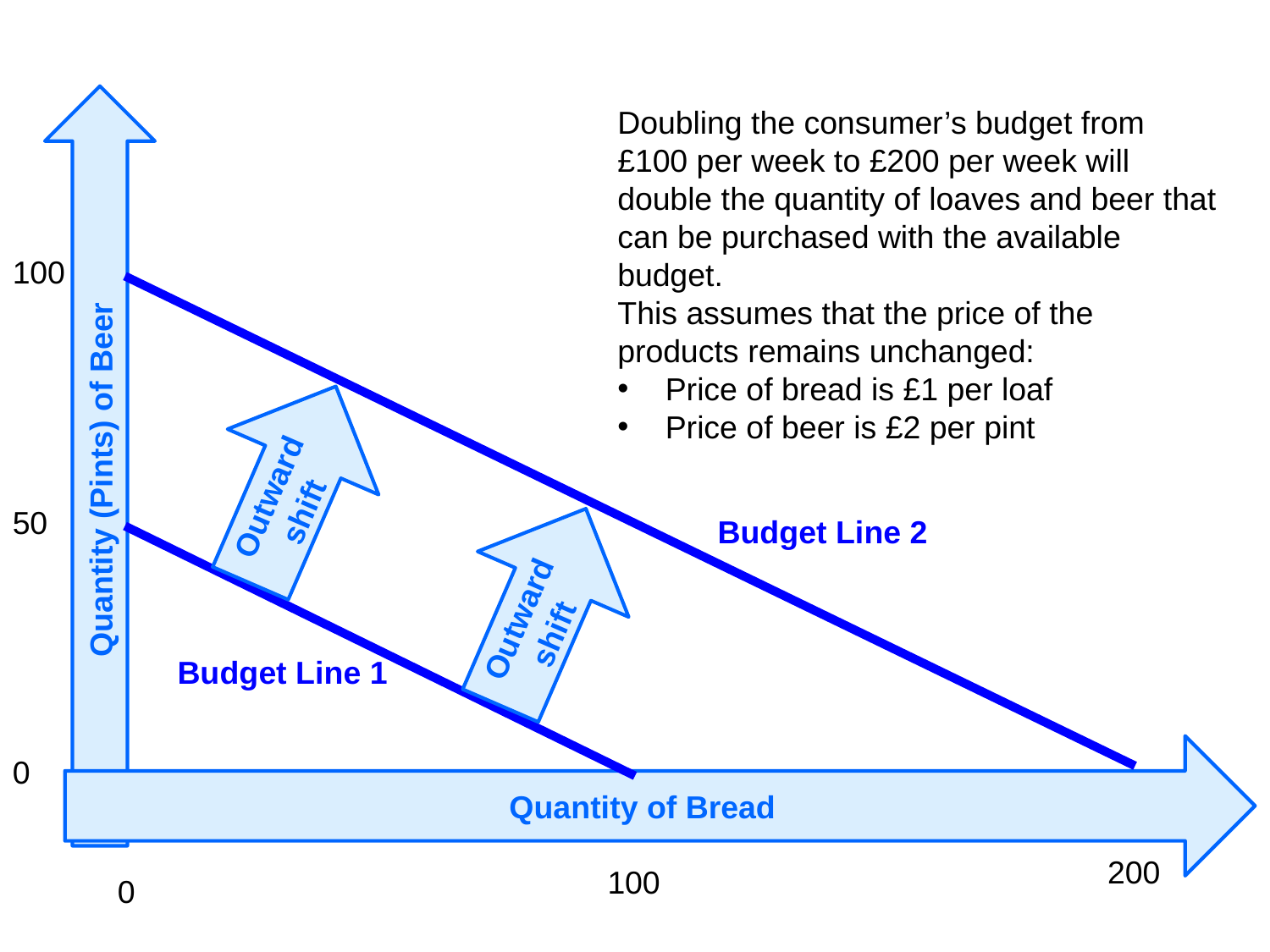

Quantity (Pints) of Beer
Doubling the consumer’s budget from £100 per week to £200 per week will double the quantity of loaves and beer that can be purchased with the available budget.
This assumes that the price of the products remains unchanged:
  Price of bread is £1 per loaf
  Price of beer is £2 per pint
100
Outward shift
50
Budget Line 2
Outward shift
Budget Line 1
Quantity of Bread
0
200
100
0